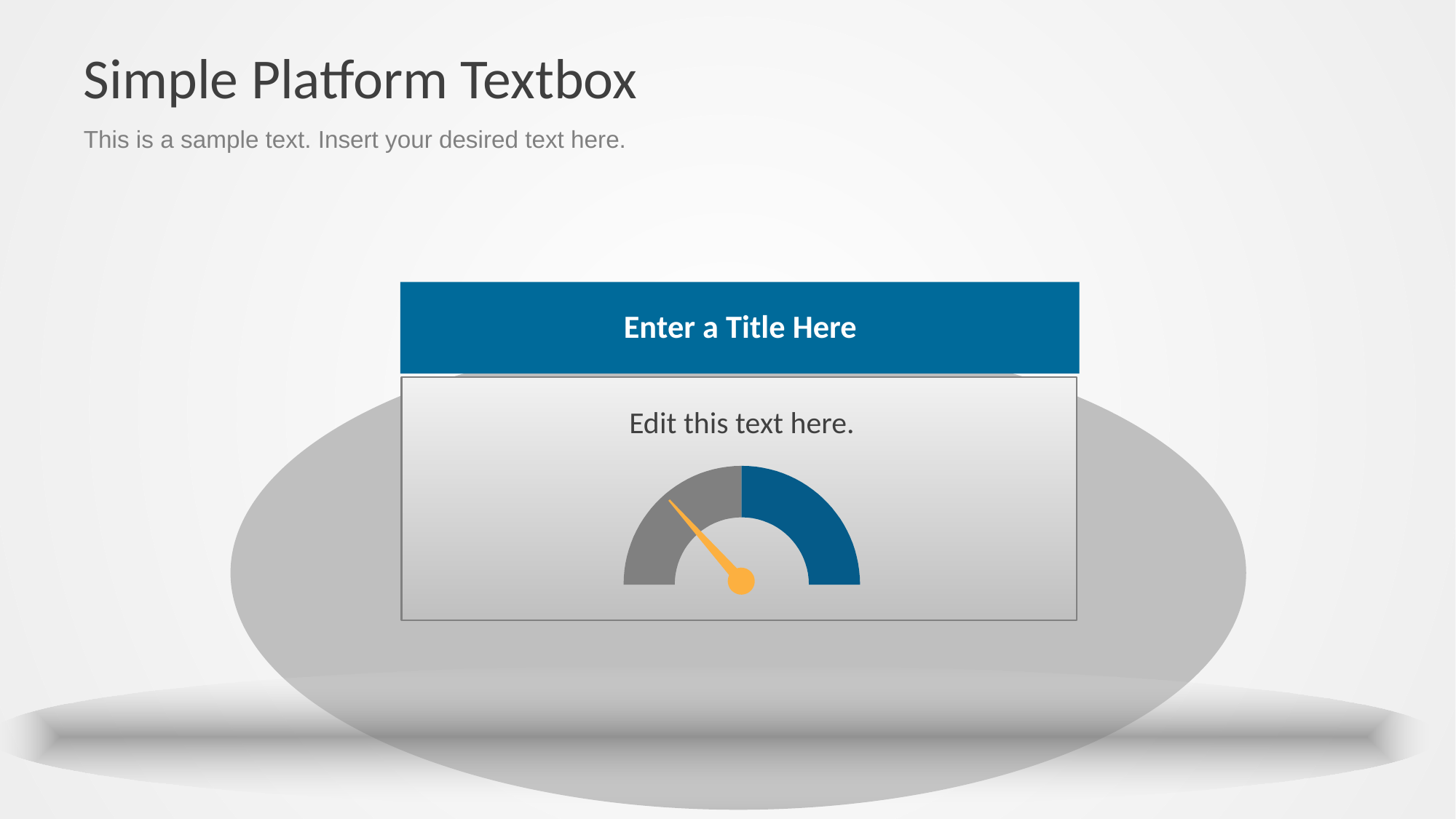

# Simple Platform Textbox
This is a sample text. Insert your desired text here.

Enter a Title Here

Edit this text here.